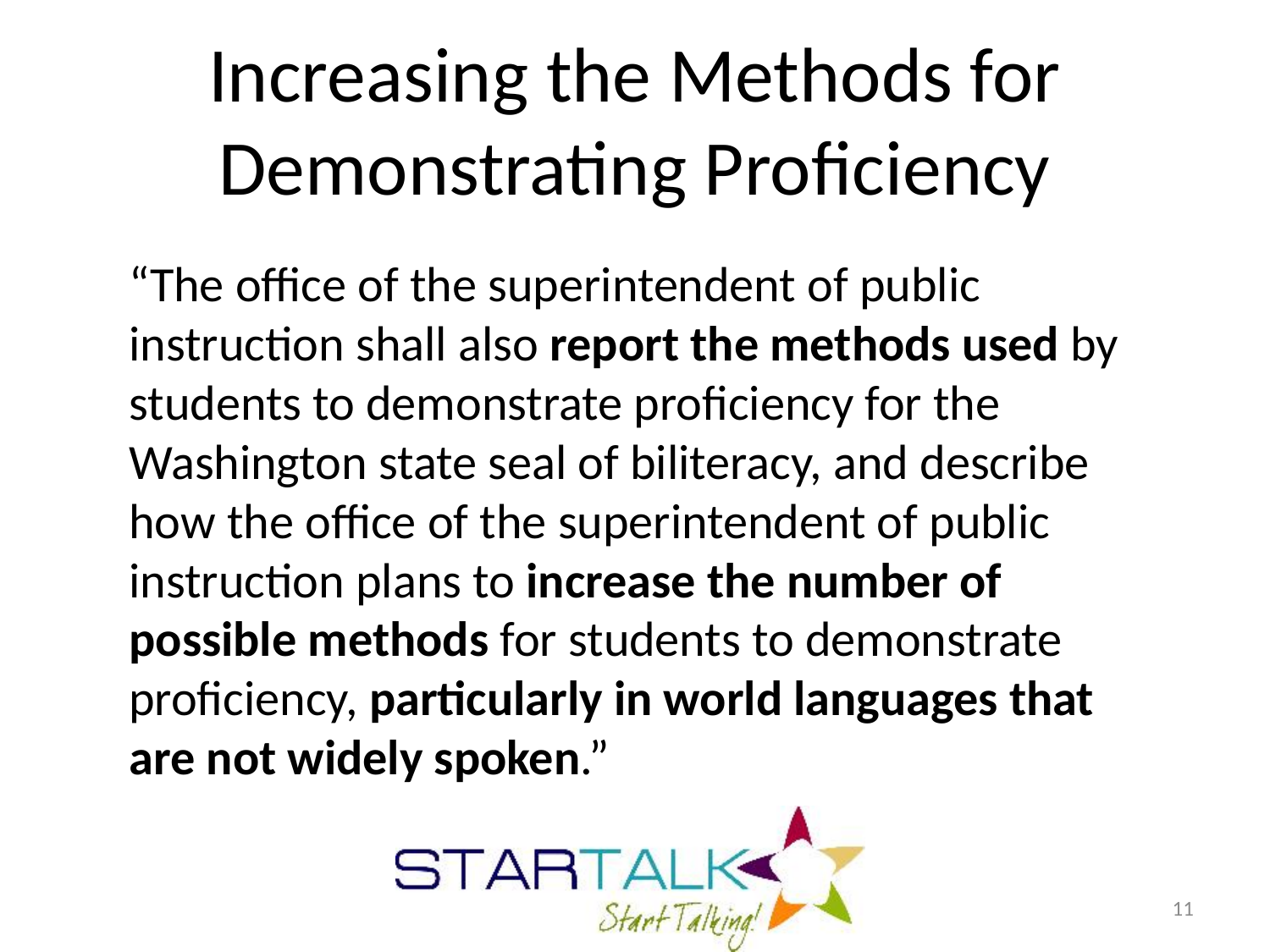

# Increasing the Methods for Demonstrating Proficiency
“The office of the superintendent of public instruction shall also report the methods used by students to demonstrate proficiency for the Washington state seal of biliteracy, and describe how the office of the superintendent of public instruction plans to increase the number of possible methods for students to demonstrate proficiency, particularly in world languages that are not widely spoken.”
11